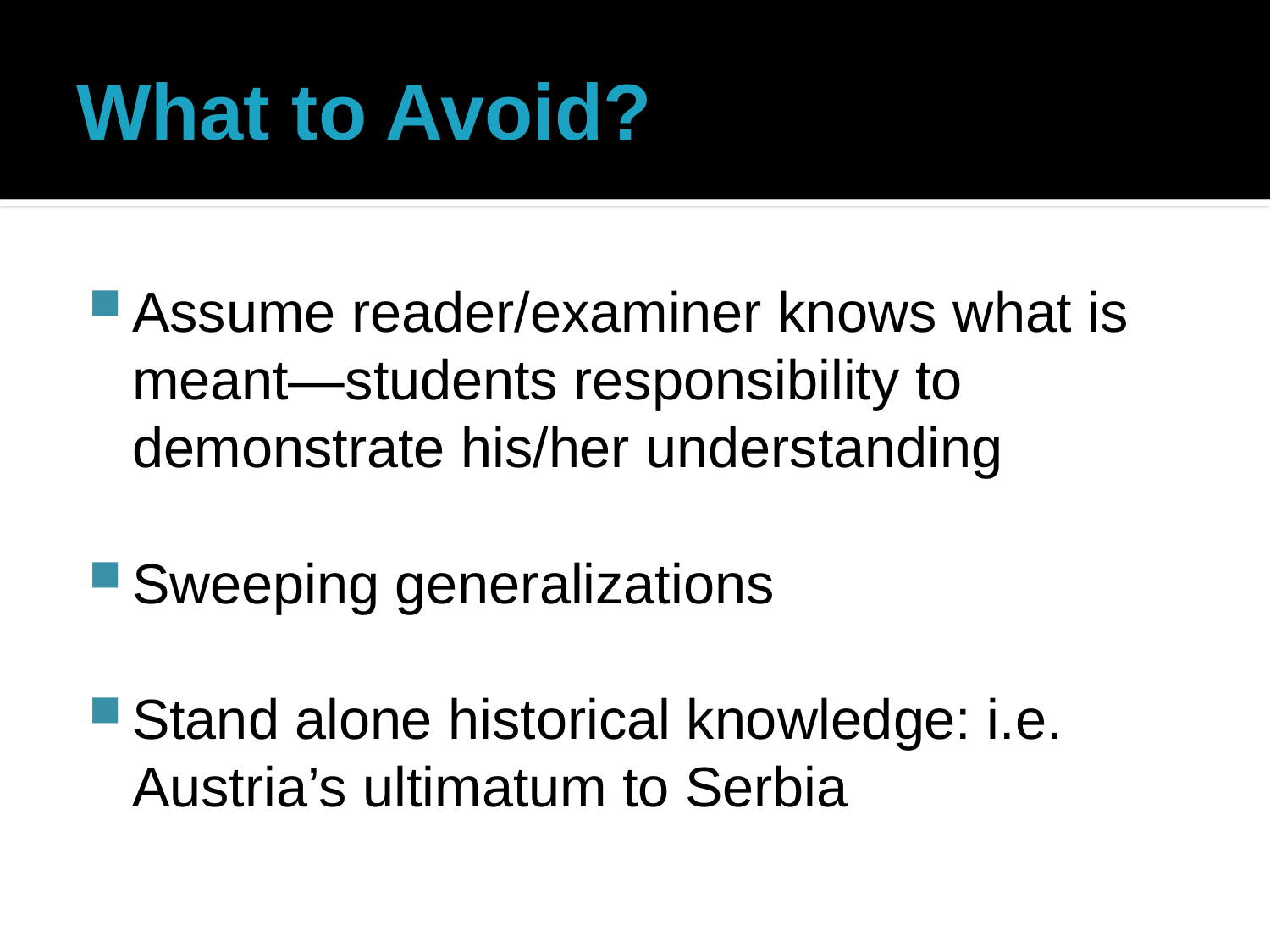

# What to Avoid?

Assume reader/examiner knows what is meant—students responsibility to demonstrate his/her understanding

Sweeping generalizations

Stand alone historical knowledge: i.e. Austria’s ultimatum to Serbia